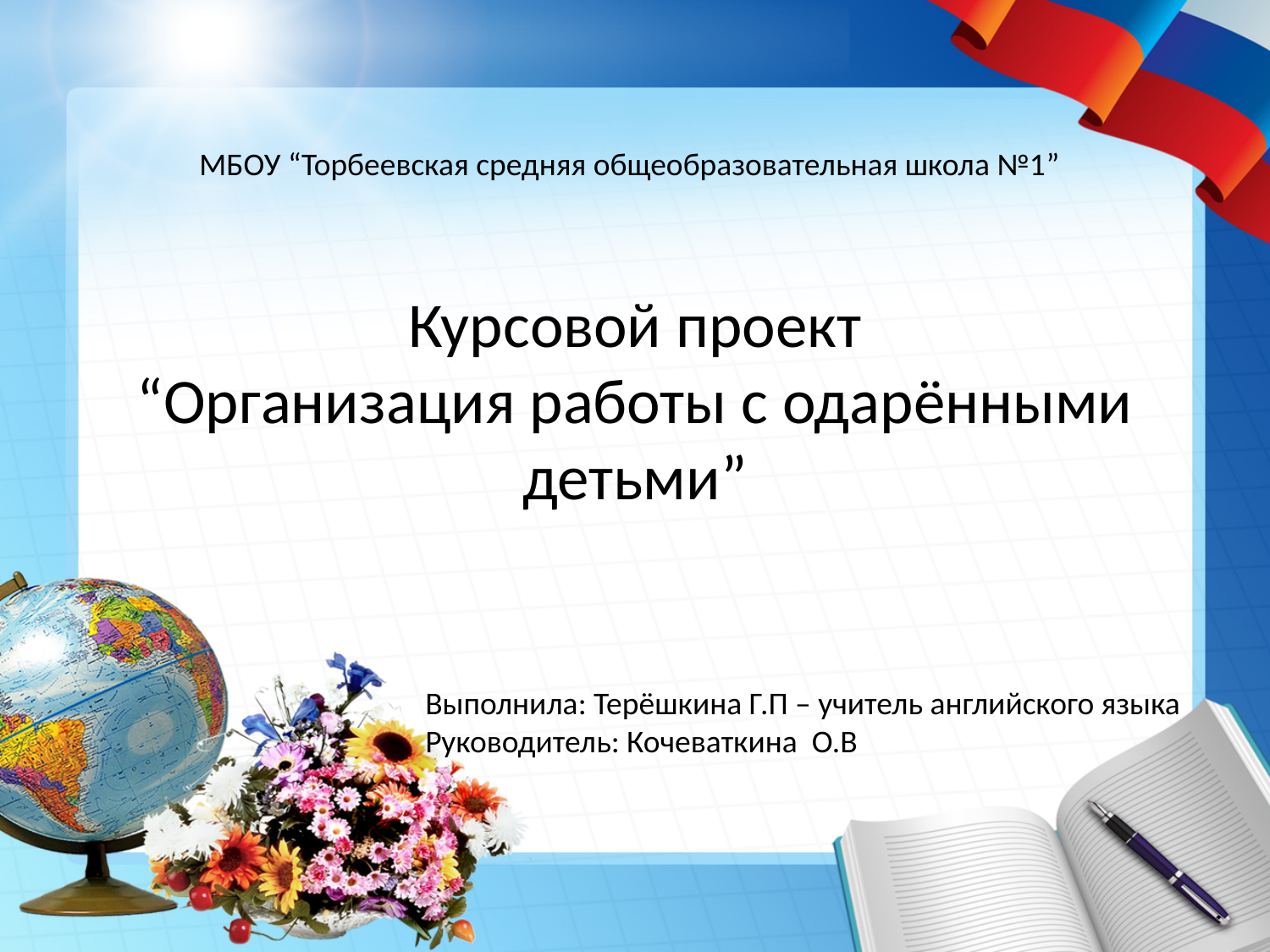

МБОУ “Торбеевская средняя общеобразовательная школа №1”
# Курсовой проект “Организация работы с одарёнными детьми”
Выполнила: Терёшкина Г.П – учитель английского языка
Руководитель: Кочеваткина  О.В